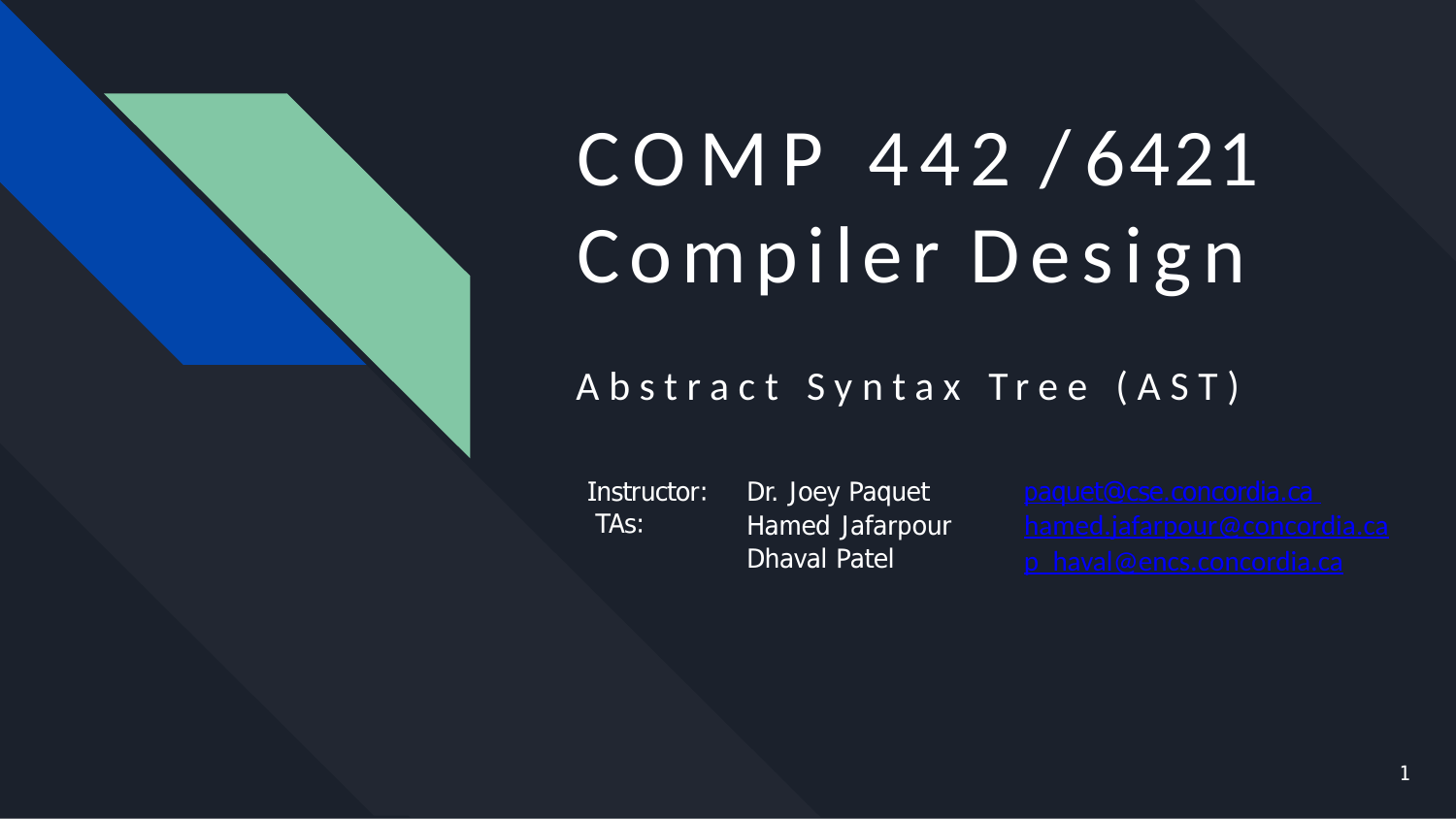

# COMP 442 / 6421
Compiler Design
Abstract Syntax Tree (AST)
Instructor:  TAs:
Dr. Joey Paquet
Hamed Jafarpour
Dhaval Patel
paquet@cse.concordia.ca  hamed.jafarpour@concordia.ca
p_haval@encs.concordia.ca

1